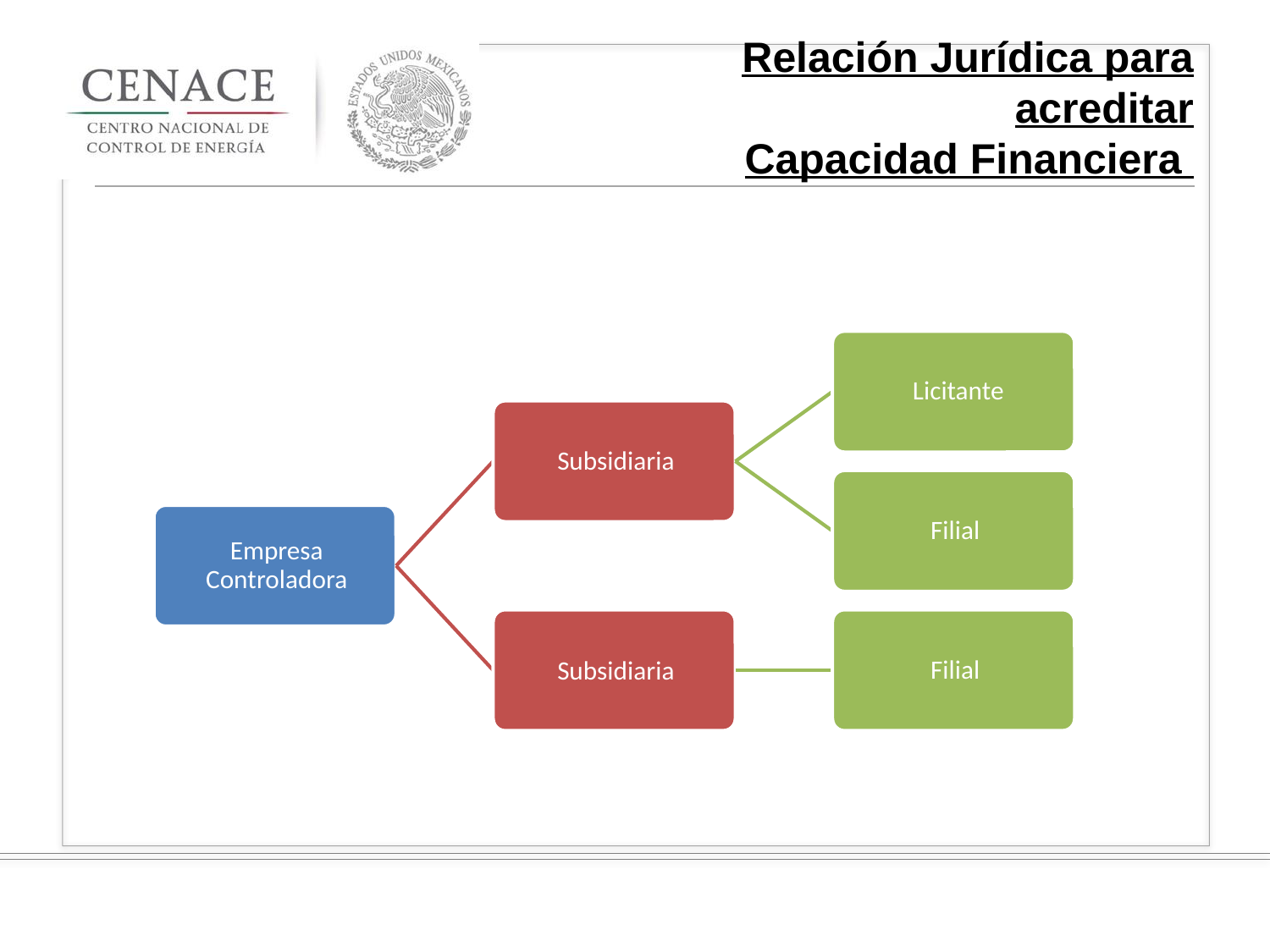

# Relación Jurídica para acreditar Capacidad Financiera
Empresa Controladora

Subsidiaria

 Licitante

Filial

Subsidiaria

Filial